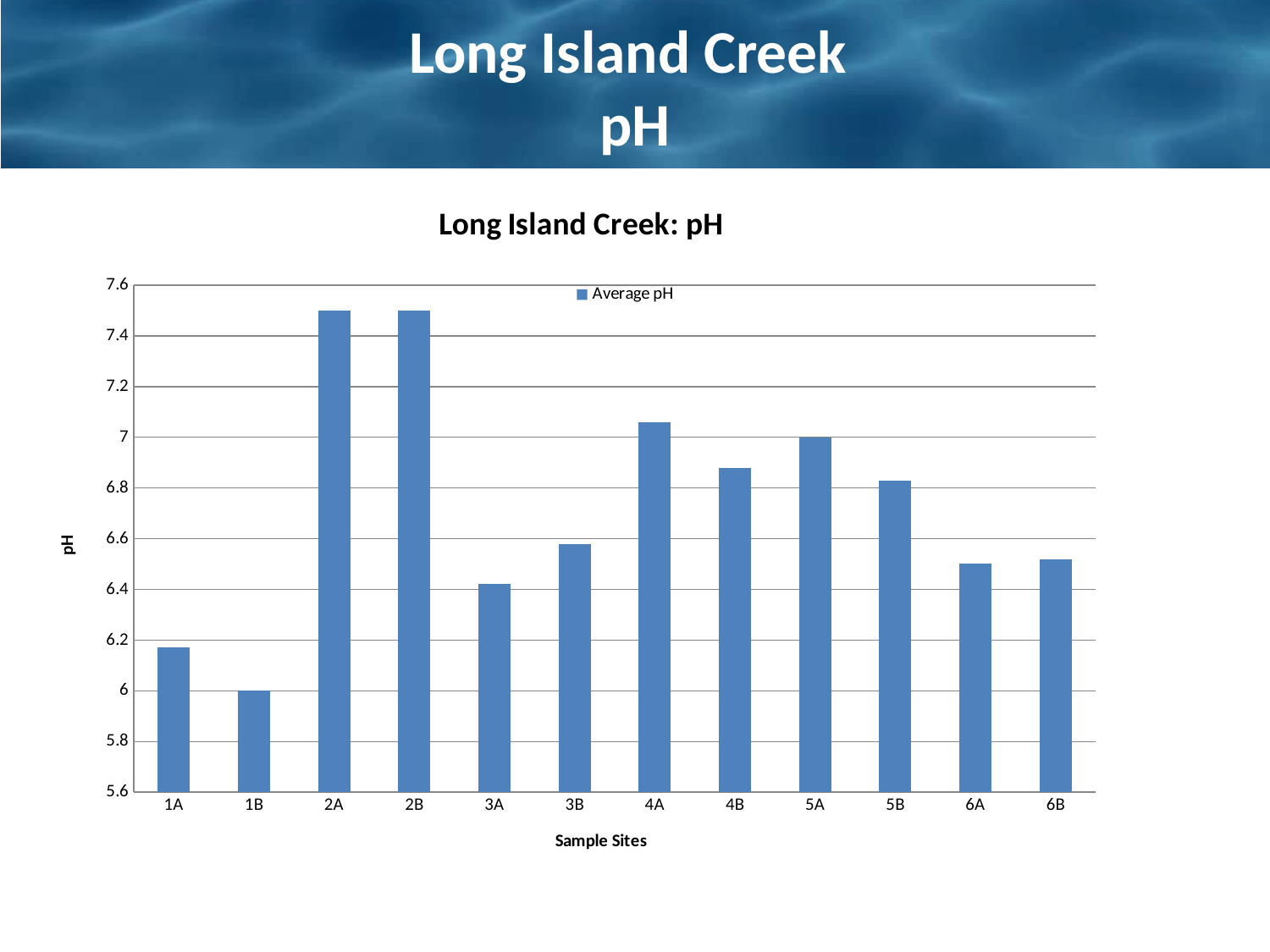

# Long Island Creek pH

### Chart: Long Island Creek: pH

| Category | Average pH |
|---|---|
| 1A | 6.17 |
| 1B | 6.0 |
| 2A | 7.5 |
| 2B | 7.5 |
| 3A | 6.42 |
| 3B | 6.58 |
| 4A | 7.06 |
| 4B | 6.88 |
| 5A | 7.0 |
| 5B | 6.83 |
| 6A | 6.5 |
| 6B | 6.52 |